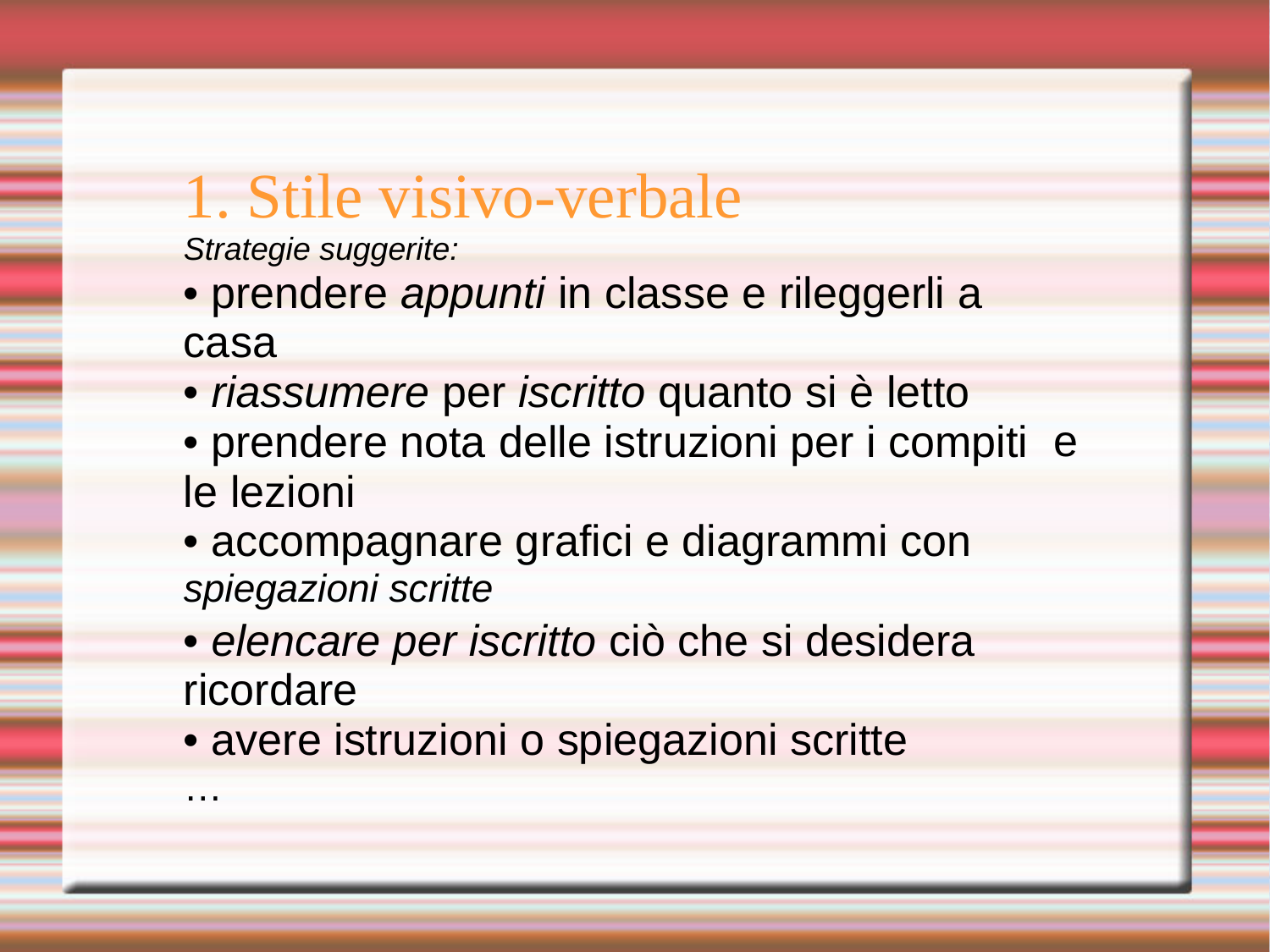

1. Stile visivo-verbale
Strategie suggerite:
• prendere appunti in classe e rileggerli a casa
• riassumere per iscritto quanto si è letto
• prendere nota delle istruzioni per i compiti le lezioni
• accompagnare grafici e diagrammi con
spiegazioni scritte
• elencare per iscritto ciò che si desidera ricordare
• avere istruzioni o spiegazioni scritte
…
e